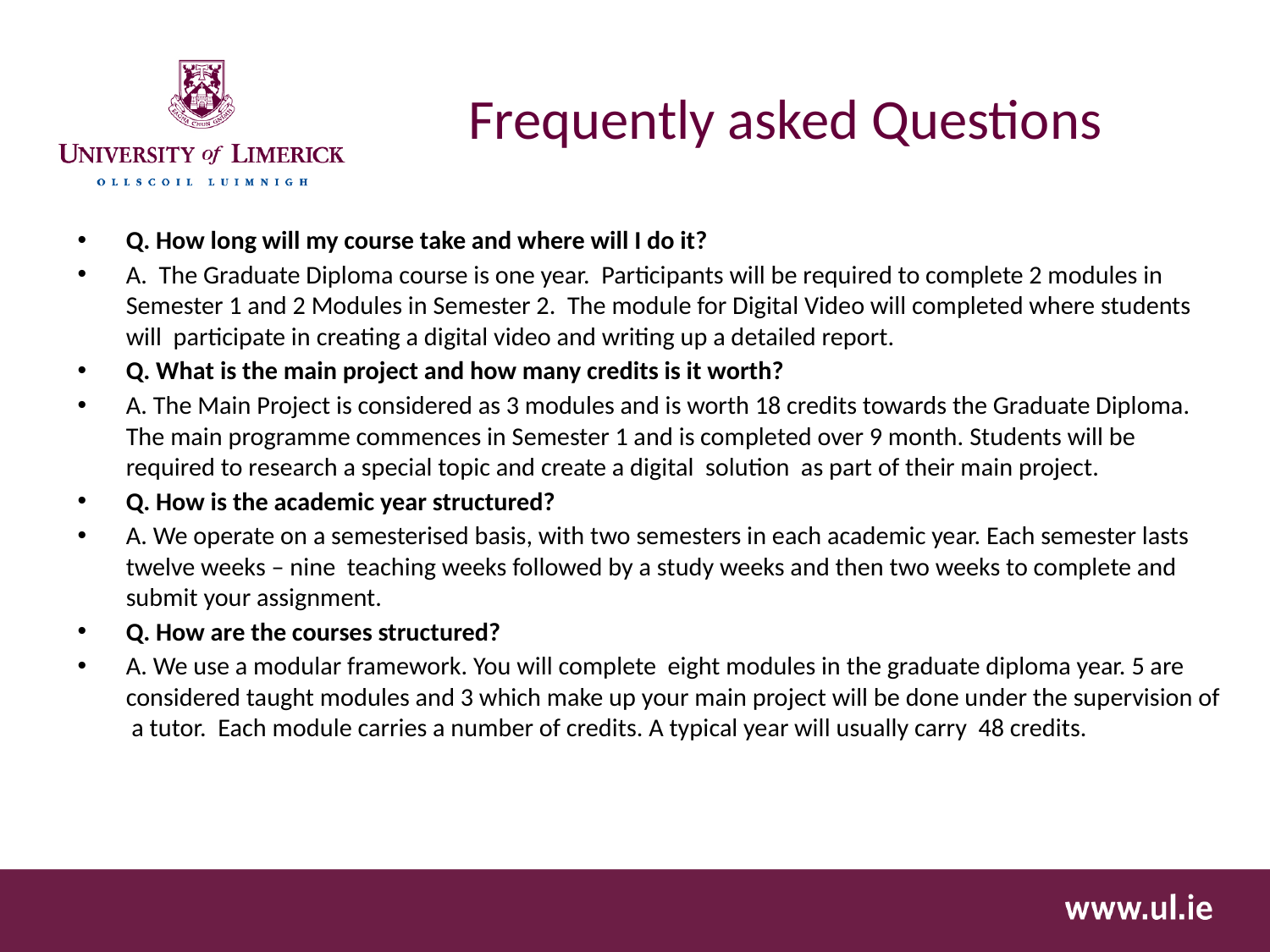

# Frequently asked Questions

Q. How long will my course take and where will I do it?
A.  The Graduate Diploma course is one year.  Participants will be required to complete 2 modules in Semester 1 and 2 Modules in Semester 2.  The module for Digital Video will completed where students will  participate in creating a digital video and writing up a detailed report.
Q. What is the main project and how many credits is it worth?
A. The Main Project is considered as 3 modules and is worth 18 credits towards the Graduate Diploma. The main programme commences in Semester 1 and is completed over 9 month. Students will be required to research a special topic and create a digital  solution  as part of their main project.
Q. How is the academic year structured?
A. We operate on a semesterised basis, with two semesters in each academic year. Each semester lasts twelve weeks – nine  teaching weeks followed by a study weeks and then two weeks to complete and submit your assignment.
Q. How are the courses structured?
A. We use a modular framework. You will complete  eight modules in the graduate diploma year. 5 are considered taught modules and 3 which make up your main project will be done under the supervision of  a tutor.  Each module carries a number of credits. A typical year will usually carry  48 credits.